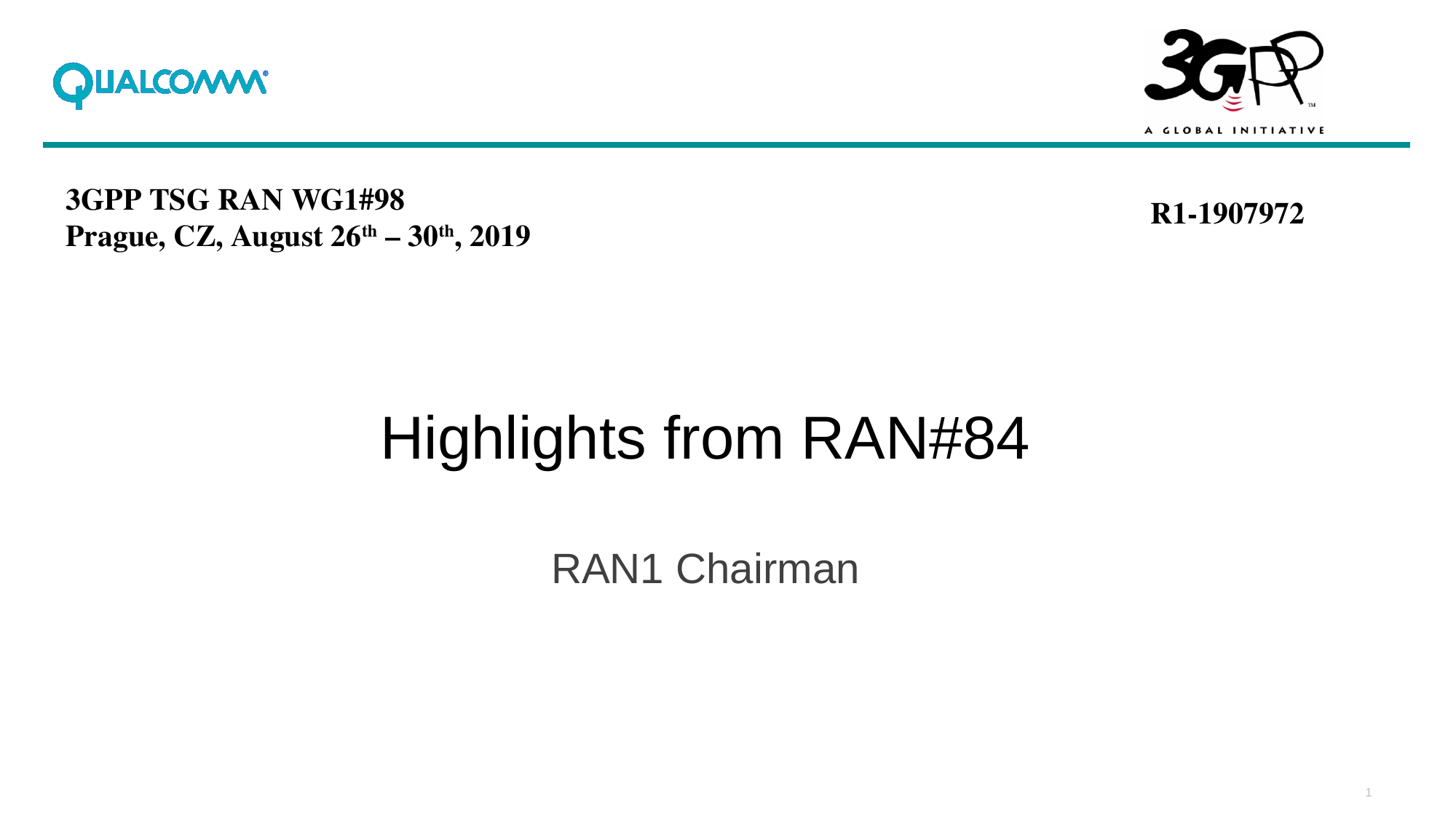

3GPP TSG RAN WG1#98
Prague, CZ, August 26th – 30th, 2019
R1-1907972
Highlights from RAN#84

RAN1 Chairman